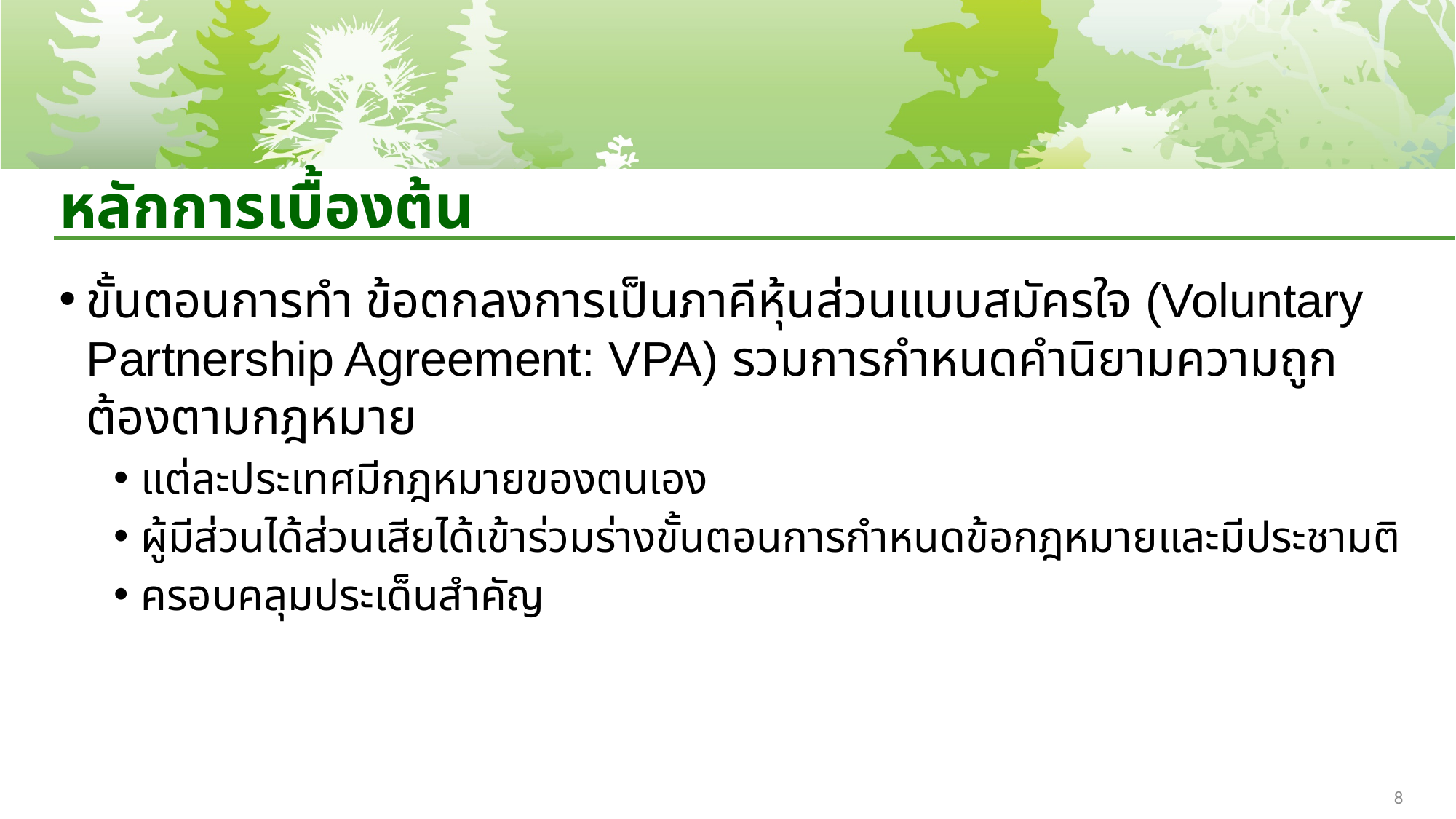

# หลักการเบื้องต้น
ขั้นตอนการทำ ข้อตกลงการเป็นภาคีหุ้นส่วนแบบสมัครใจ (Voluntary Partnership Agreement: VPA) รวมการกำหนดคำนิยามความถูกต้องตามกฎหมาย
แต่ละประเทศมีกฎหมายของตนเอง
ผู้มีส่วนได้ส่วนเสียได้เข้าร่วมร่างขั้นตอนการกำหนดข้อกฎหมายและมีประชามติ
ครอบคลุมประเด็นสำคัญ

8